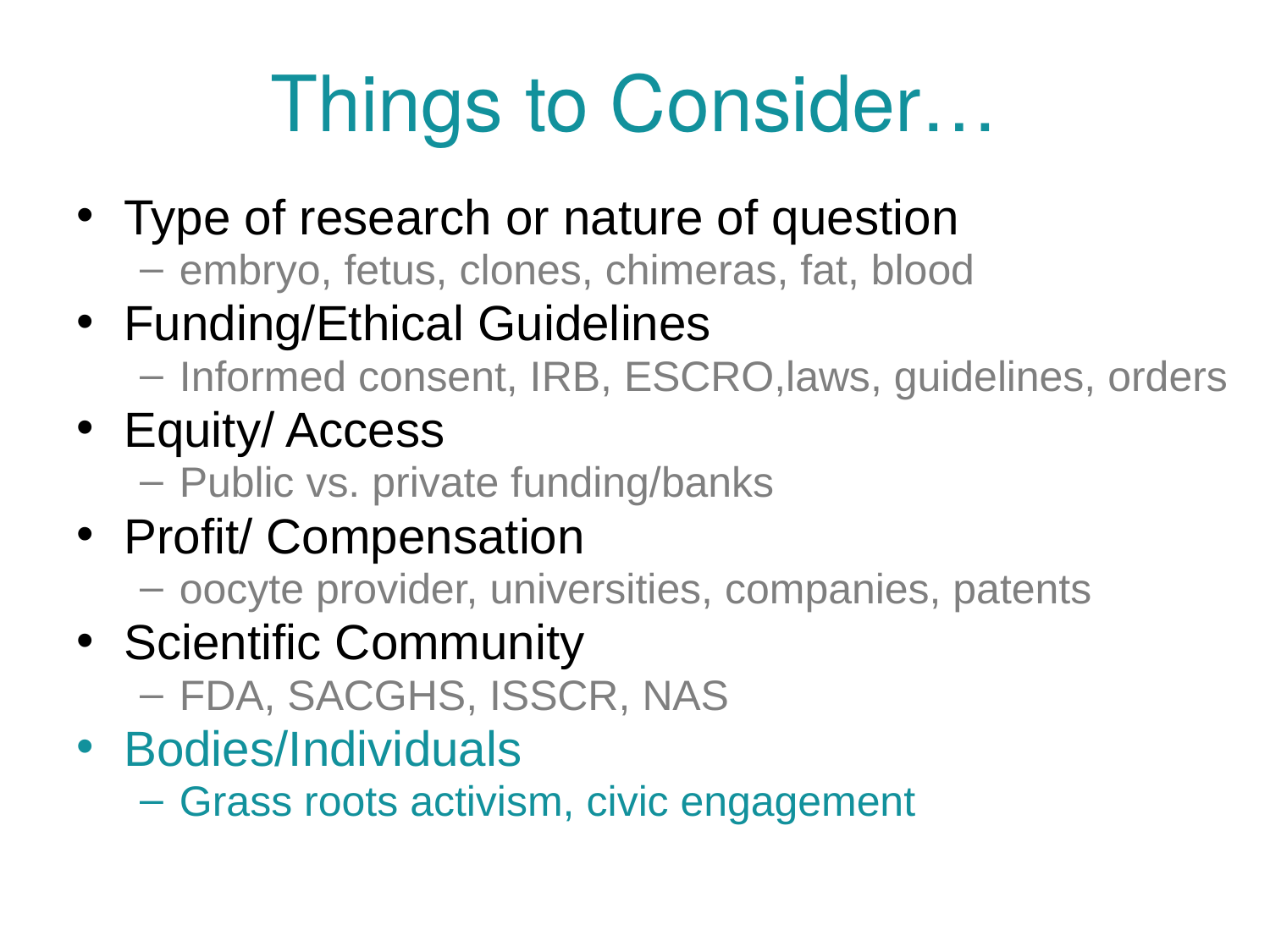

# Things to Consider…
Type of research or nature of question
embryo, fetus, clones, chimeras, fat, blood
Funding/Ethical Guidelines
Informed consent, IRB, ESCRO,laws, guidelines, orders
Equity/ Access
Public vs. private funding/banks
Profit/ Compensation
oocyte provider, universities, companies, patents
Scientific Community
FDA, SACGHS, ISSCR, NAS
Bodies/Individuals
Grass roots activism, civic engagement